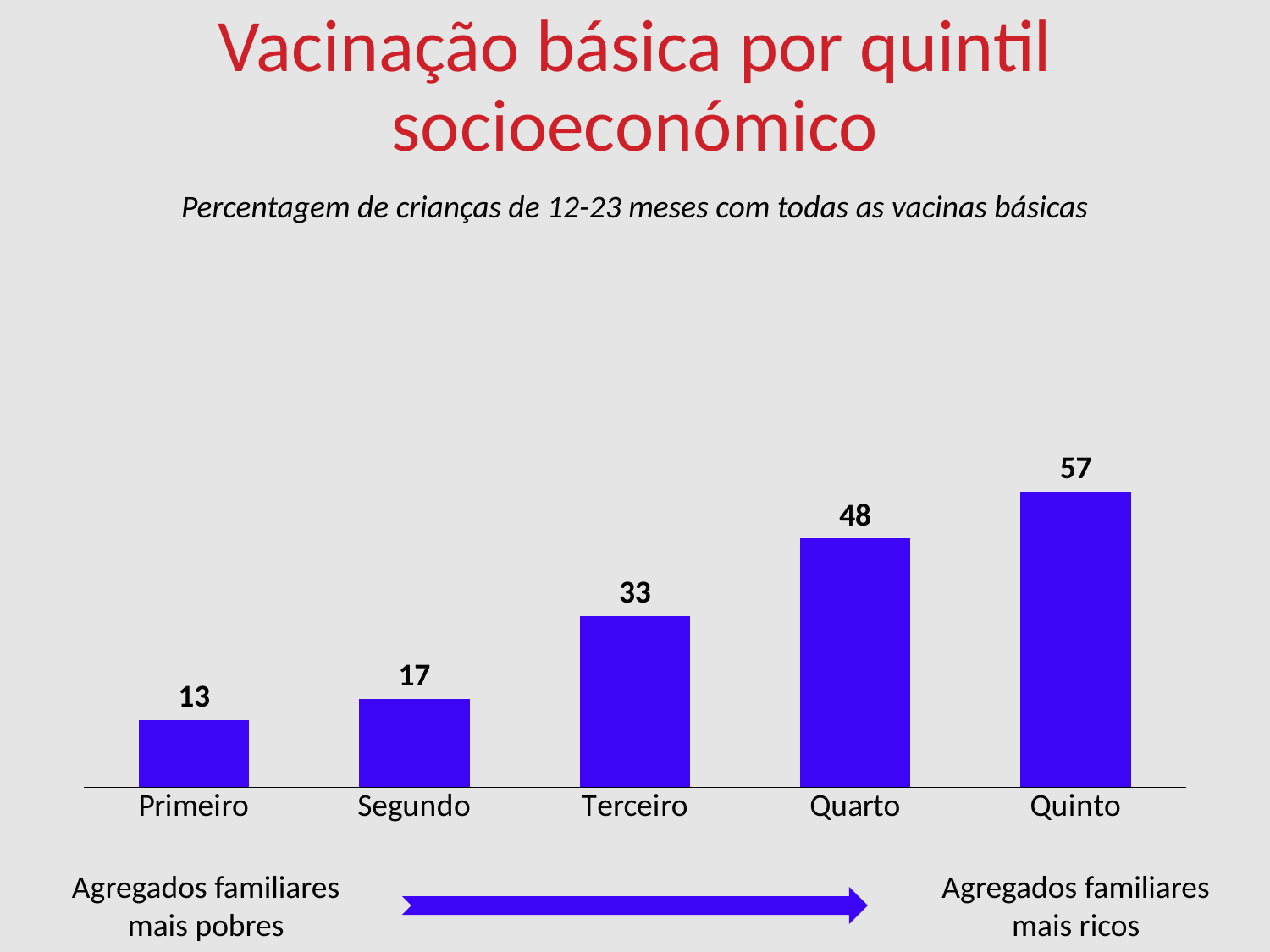

Vacinação básica por quintil socioeconómico
Percentagem de crianças de 12-23 meses com todas as vacinas básicas

### Chart

| Category | Column1 |
|---|---|
| Primeiro | 13.0 |
| Segundo | 17.0 |
| Terceiro | 33.0 |
| Quarto | 48.0 |
| Quinto | 57.0 |
Agregados familiares mais ricos
Agregados familiares mais pobres